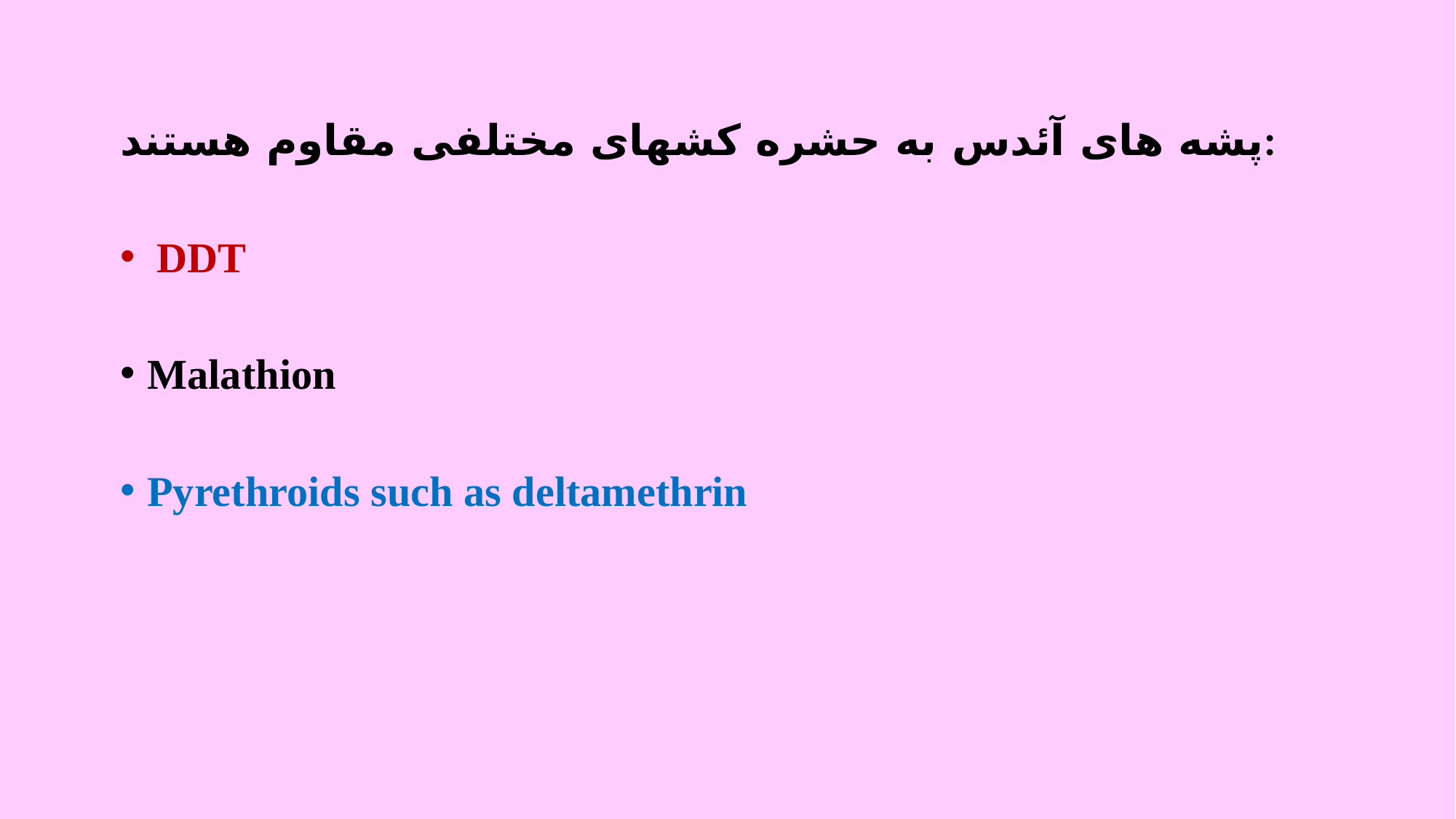

پشه های آئدس به حشره کشهای مختلفی مقاوم هستند:
 DDT
Malathion
Pyrethroids such as deltamethrin